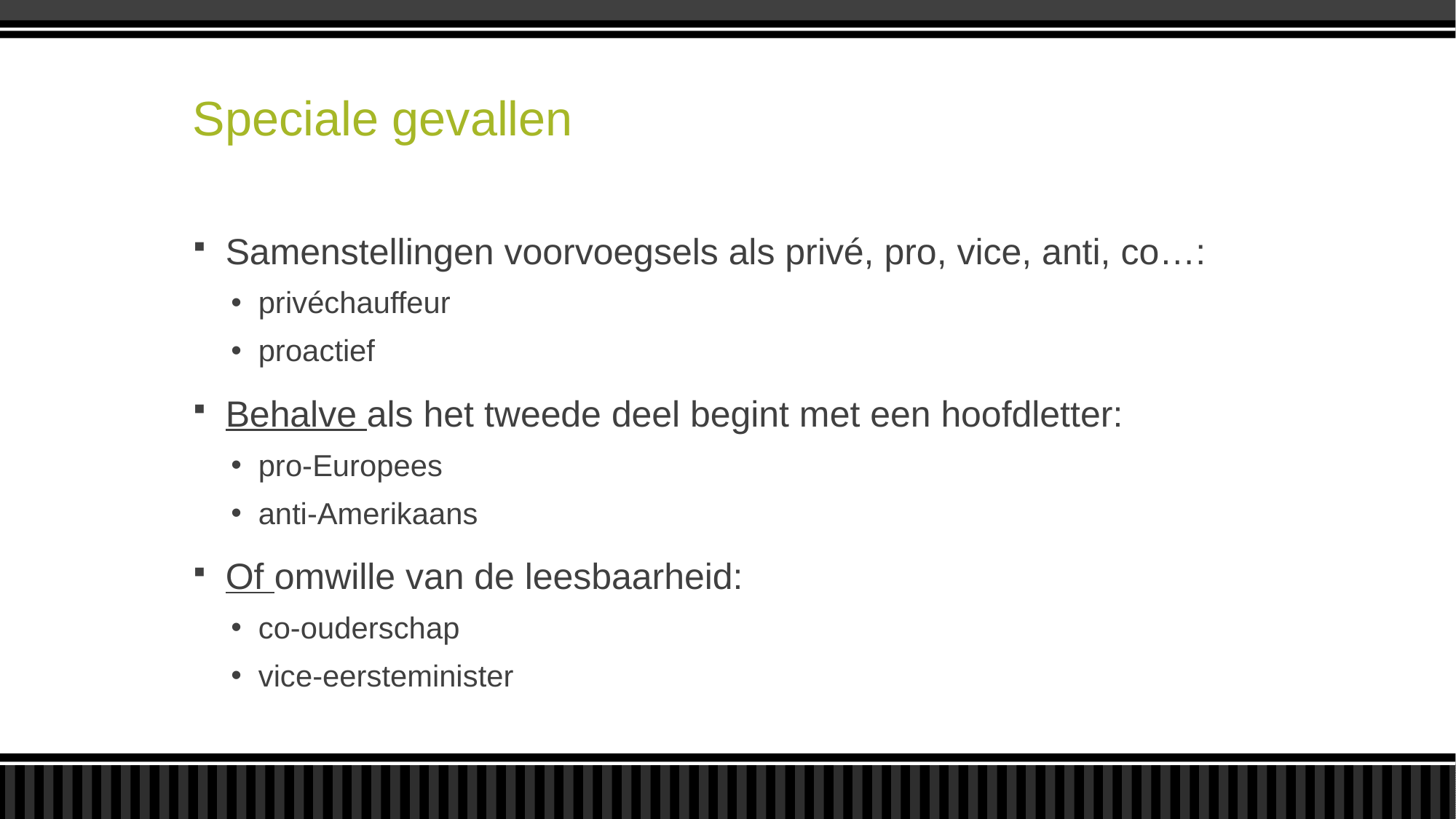

# Speciale gevallen
Samenstellingen voorvoegsels als privé, pro, vice, anti, co…:
privéchauffeur
proactief
Behalve als het tweede deel begint met een hoofdletter:
pro-Europees
anti-Amerikaans
Of omwille van de leesbaarheid:
co-ouderschap
vice-eersteminister